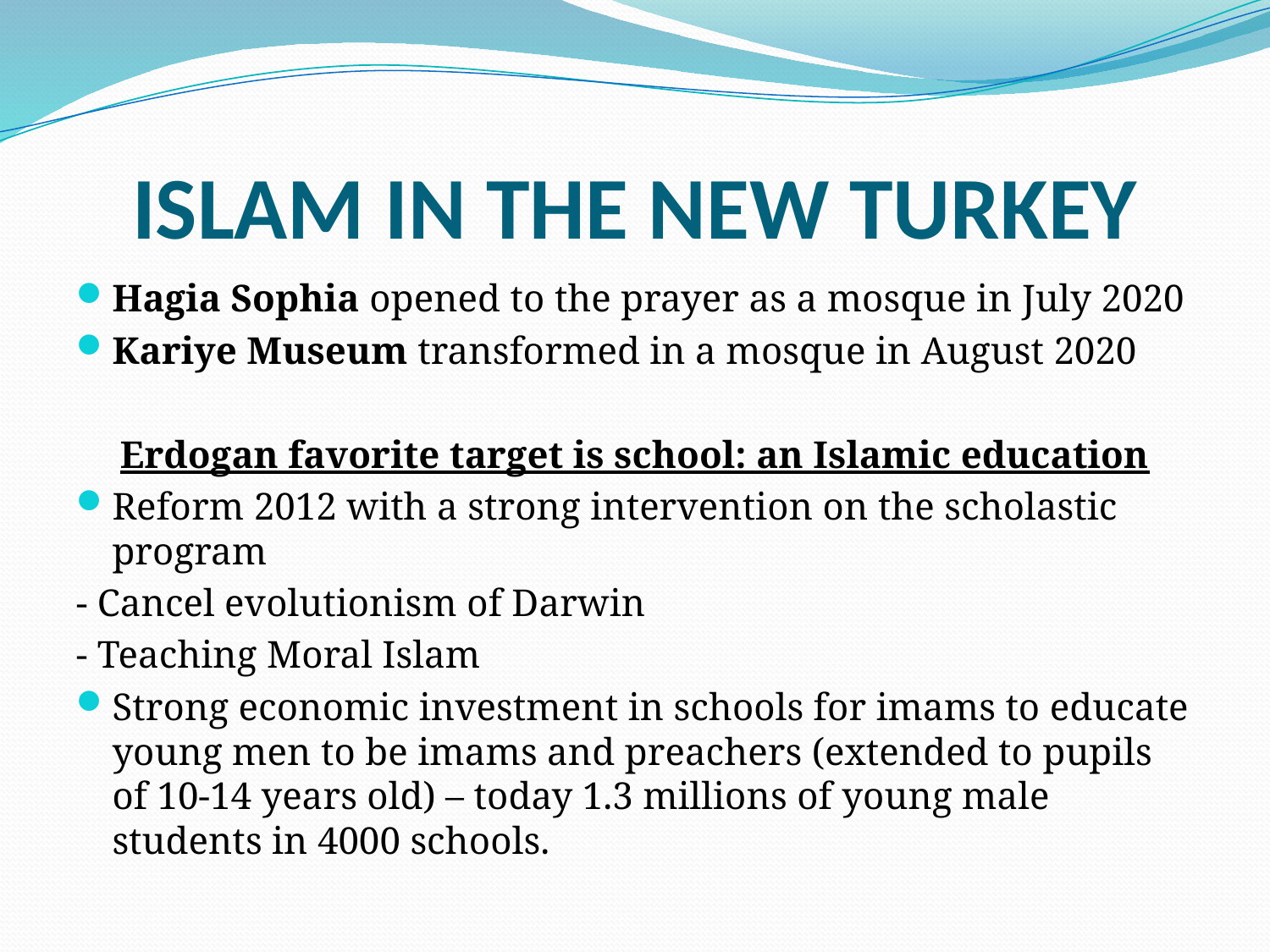

# ISLAM IN THE NEW TURKEY
Hagia Sophia opened to the prayer as a mosque in July 2020
Kariye Museum transformed in a mosque in August 2020

Erdogan favorite target is school: an Islamic education
Reform 2012 with a strong intervention on the scholastic program
- Cancel evolutionism of Darwin
- Teaching Moral Islam
Strong economic investment in schools for imams to educate young men to be imams and preachers (extended to pupils of 10-14 years old) – today 1.3 millions of young male students in 4000 schools.